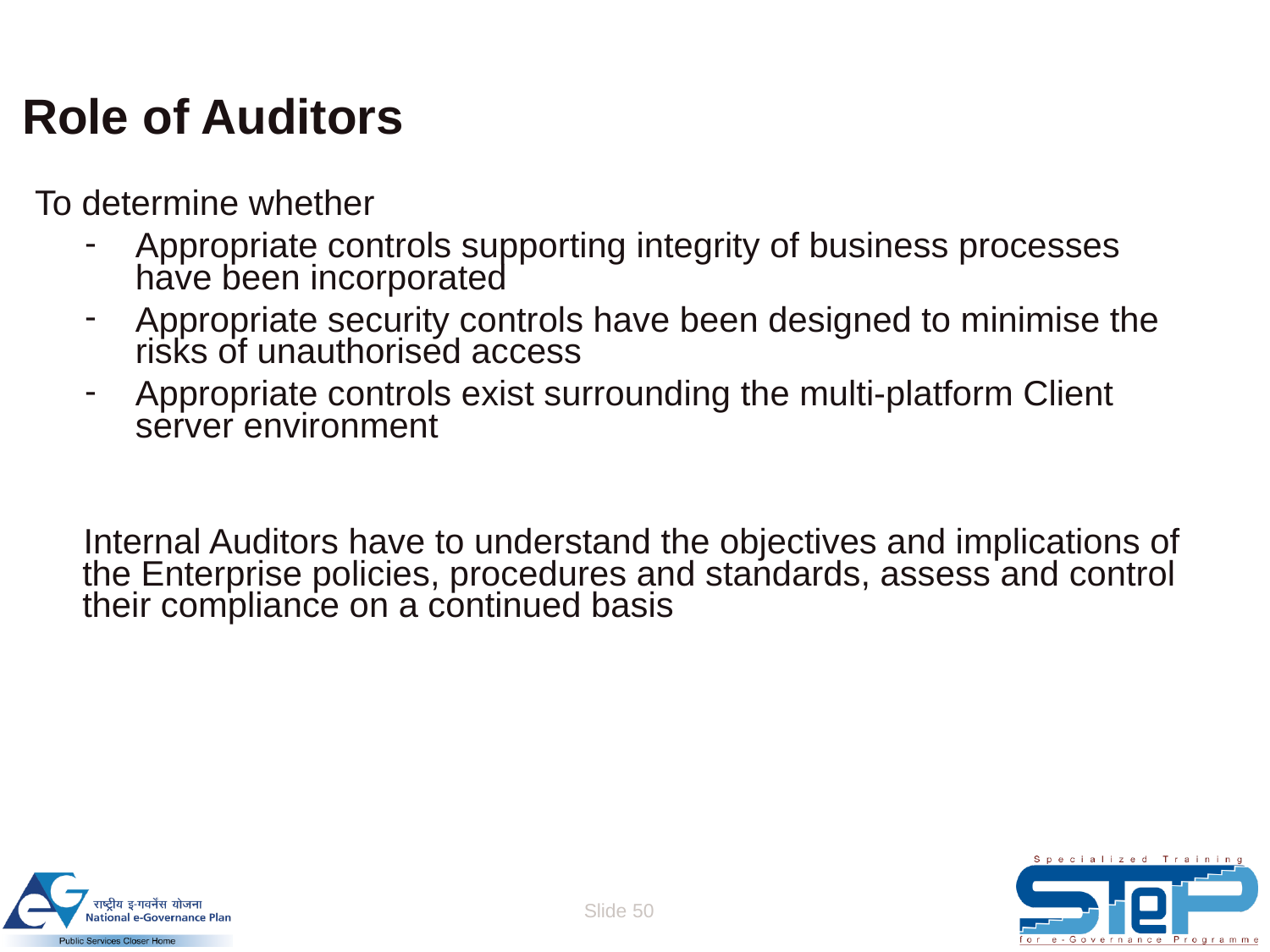

# Role of Auditors
To determine whether
Appropriate controls supporting integrity of business processes have been incorporated
Appropriate security controls have been designed to minimise the risks of unauthorised access
Appropriate controls exist surrounding the multi-platform Client server environment

     Internal Auditors have to understand the objectives and implications of the Enterprise policies, procedures and standards, assess and control their compliance on a continued basis